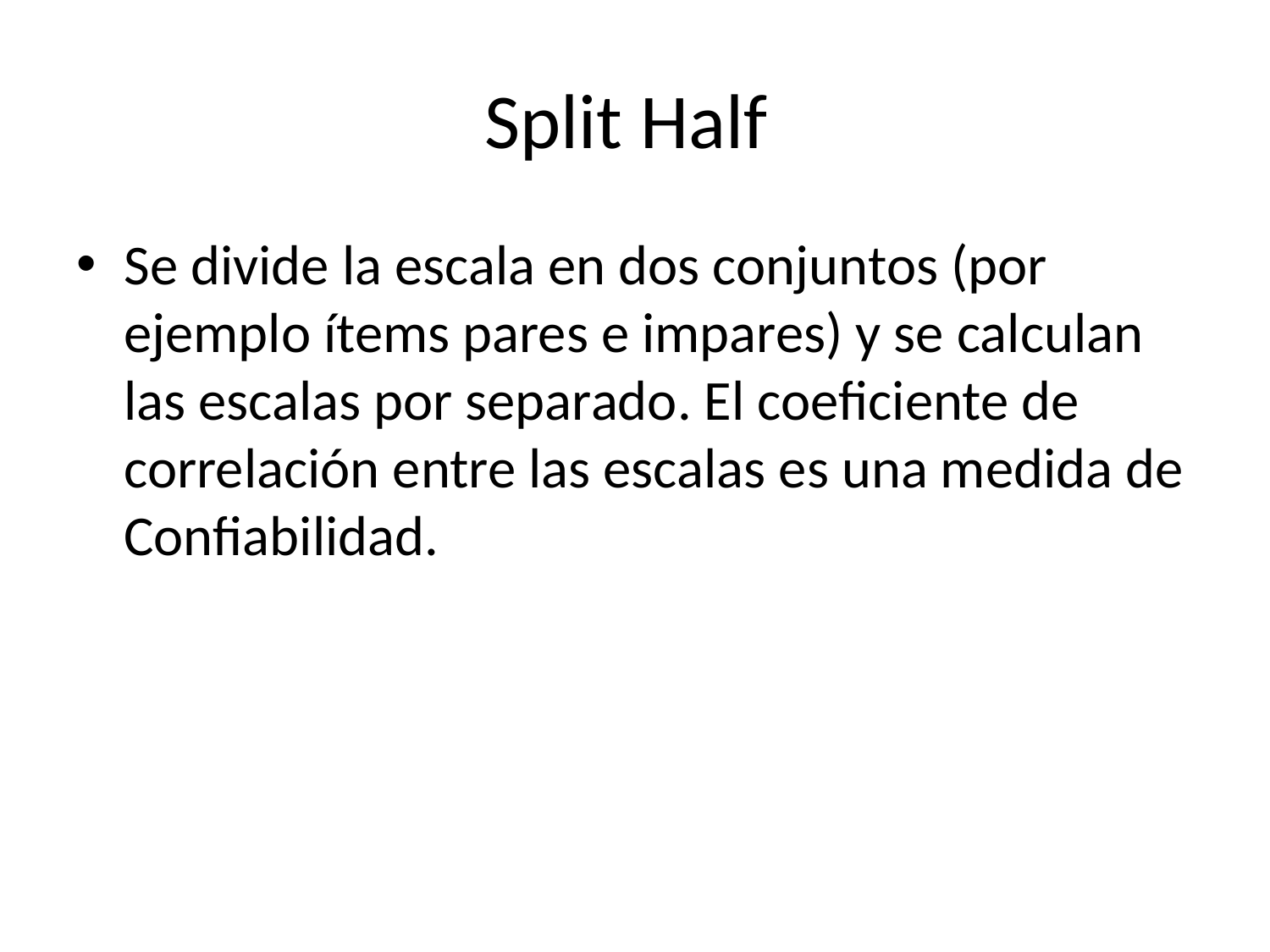

# Split Half
Se divide la escala en dos conjuntos (por ejemplo ítems pares e impares) y se calculan las escalas por separado. El coeficiente de correlación entre las escalas es una medida de Confiabilidad.